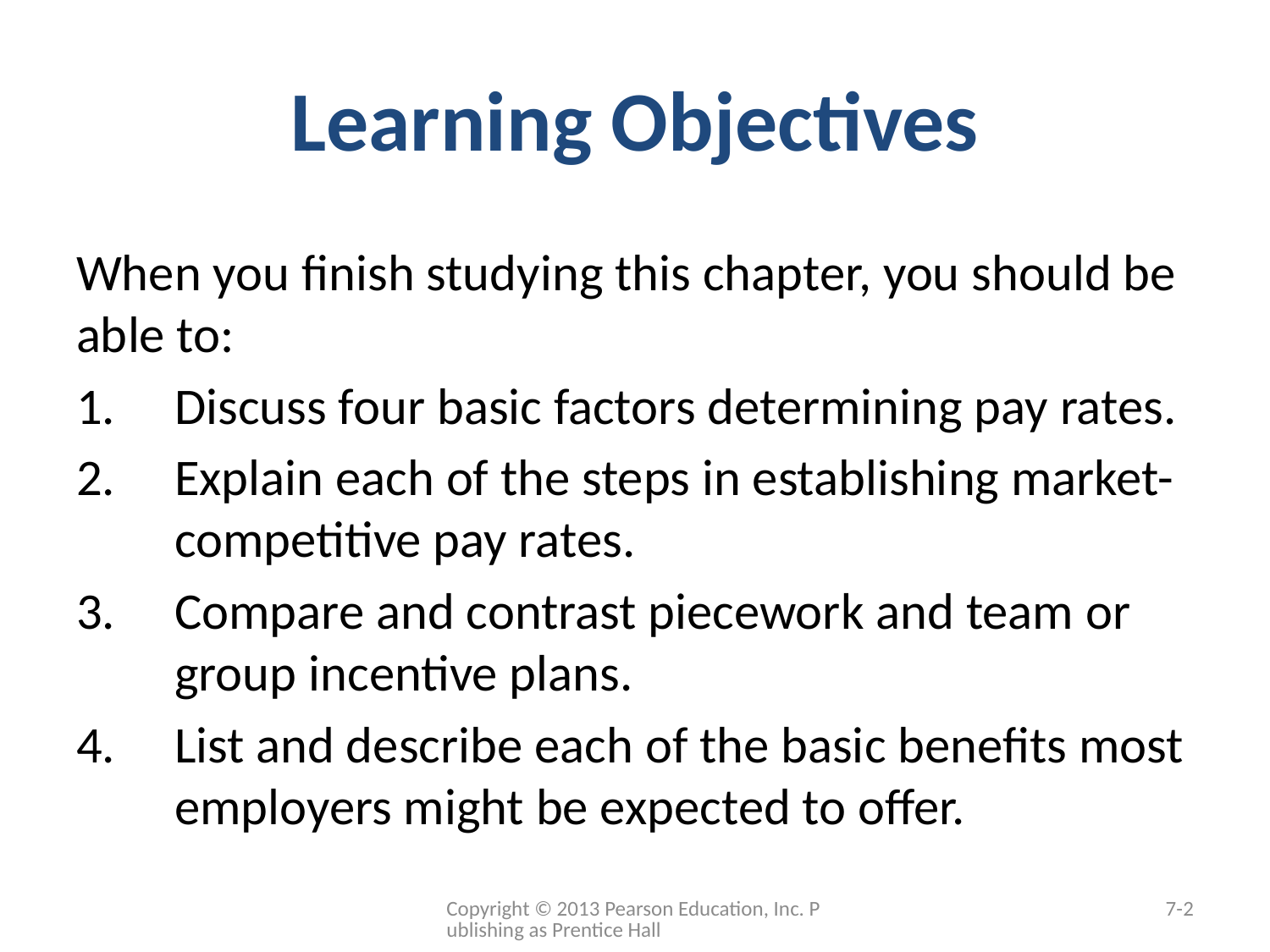

# Learning Objectives
When you finish studying this chapter, you should be able to:
Discuss four basic factors determining pay rates.
Explain each of the steps in establishing market-competitive pay rates.
Compare and contrast piecework and team or group incentive plans.
List and describe each of the basic benefits most employers might be expected to offer.
Copyright © 2013 Pearson Education, Inc. Publishing as Prentice Hall
7-2